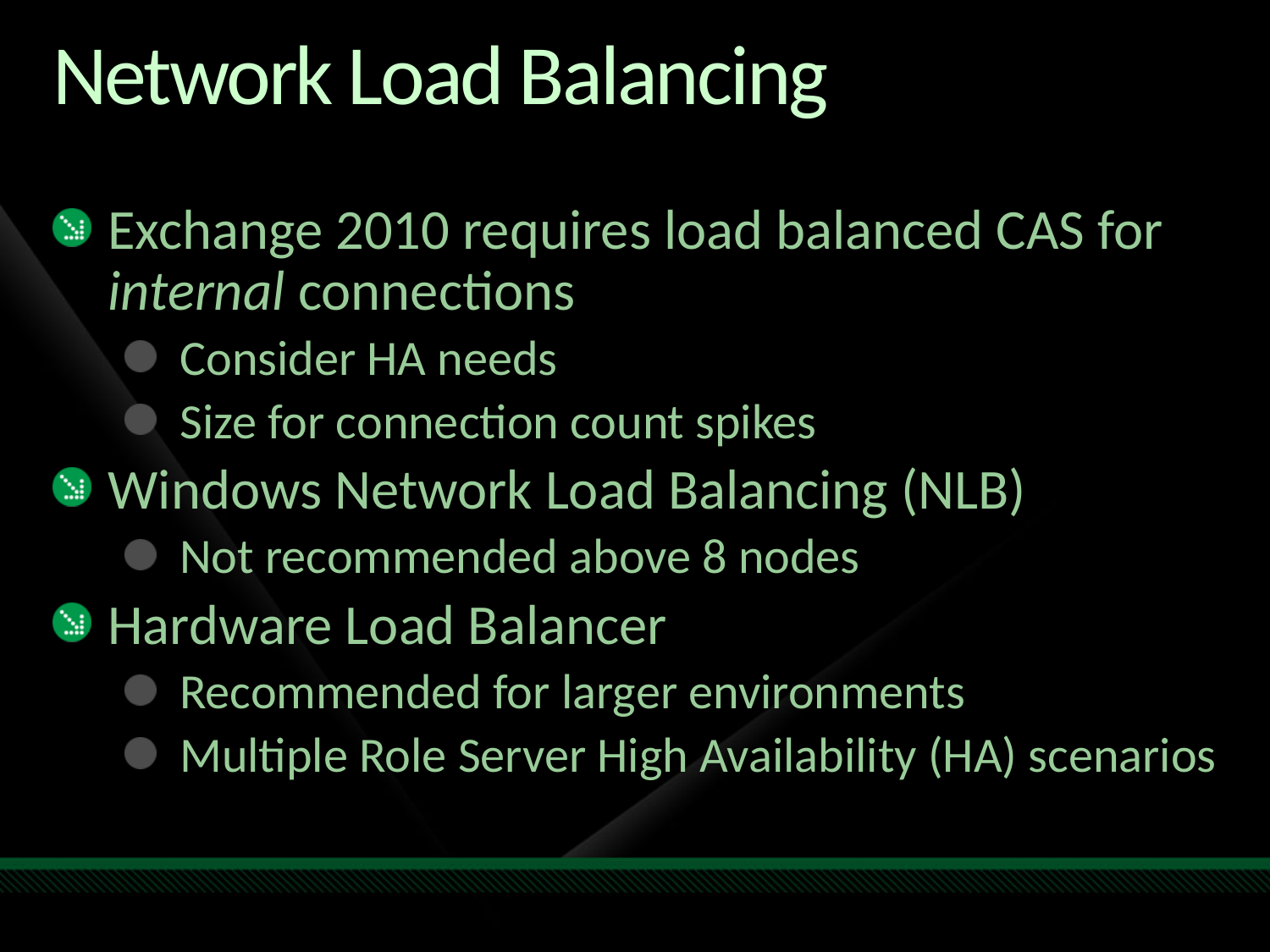

# Network Load Balancing
Exchange 2010 requires load balanced CAS for internal connections
Consider HA needs
Size for connection count spikes
Windows Network Load Balancing (NLB)
Not recommended above 8 nodes
Hardware Load Balancer
Recommended for larger environments
Multiple Role Server High Availability (HA) scenarios